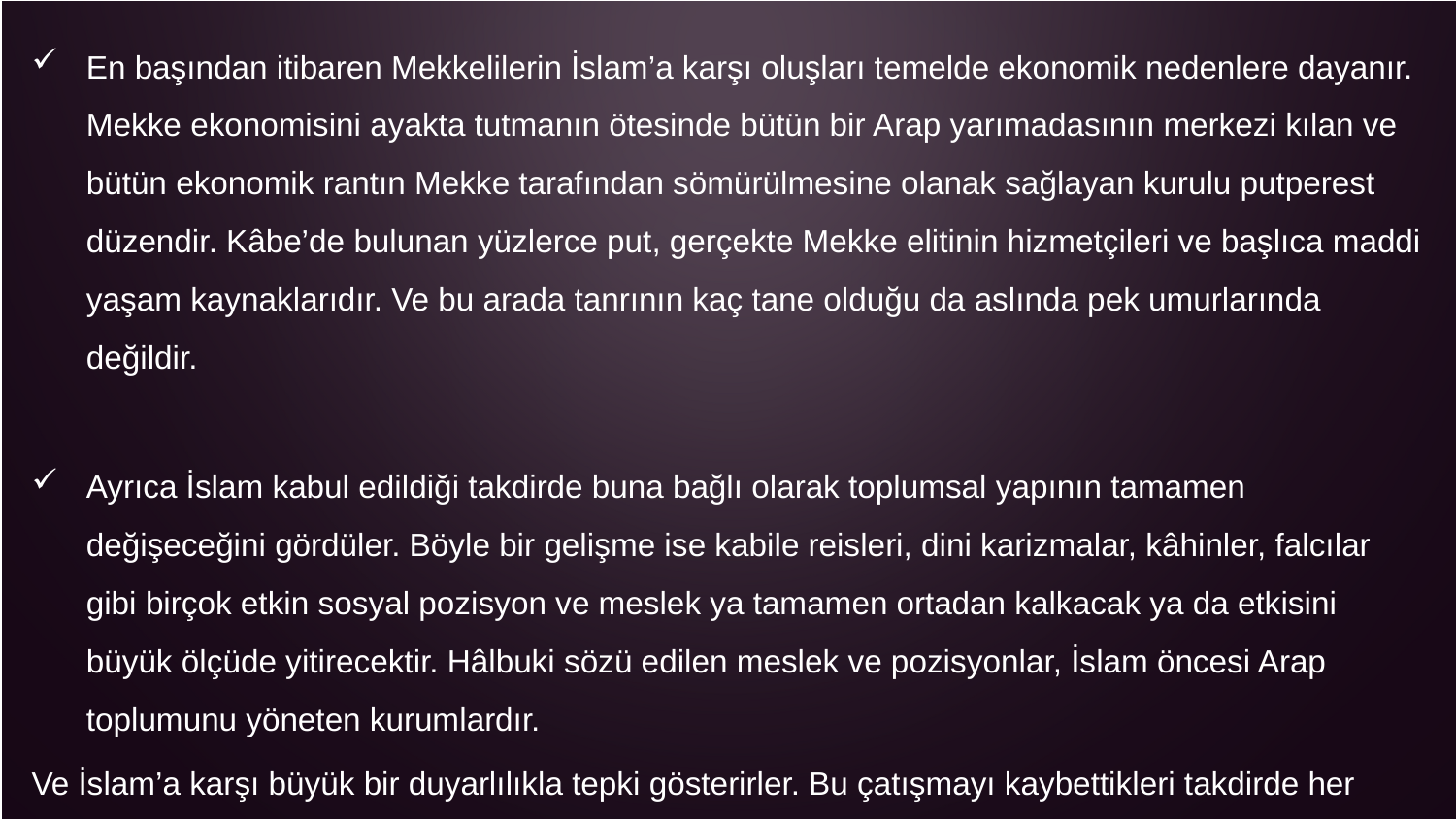

En başından itibaren Mekkelilerin İslam’a karşı oluşları temelde ekonomik nedenlere dayanır. Mekke ekonomisini ayakta tutmanın ötesinde bütün bir Arap yarımadasının merkezi kılan ve bütün ekonomik rantın Mekke tarafından sömürülmesine olanak sağlayan kurulu putperest düzendir. Kâbe’de bulunan yüzlerce put, gerçekte Mekke elitinin hizmetçileri ve başlıca maddi yaşam kaynaklarıdır. Ve bu arada tanrının kaç tane olduğu da aslında pek umurlarında değildir.

Ayrıca İslam kabul edildiği takdirde buna bağlı olarak toplumsal yapının tamamen değişeceğini gördüler. Böyle bir gelişme ise kabile reisleri, dini karizmalar, kâhinler, falcılar gibi birçok etkin sosyal pozisyon ve meslek ya tamamen ortadan kalkacak ya da etkisini büyük ölçüde yitirecektir. Hâlbuki sözü edilen meslek ve pozisyonlar, İslam öncesi Arap toplumunu yöneten kurumlardır.
Ve İslam’a karşı büyük bir duyarlılıkla tepki gösterirler. Bu çatışmayı kaybettikleri takdirde her şeylerini kaybedeceklerini çok iyi anlamışlardır: